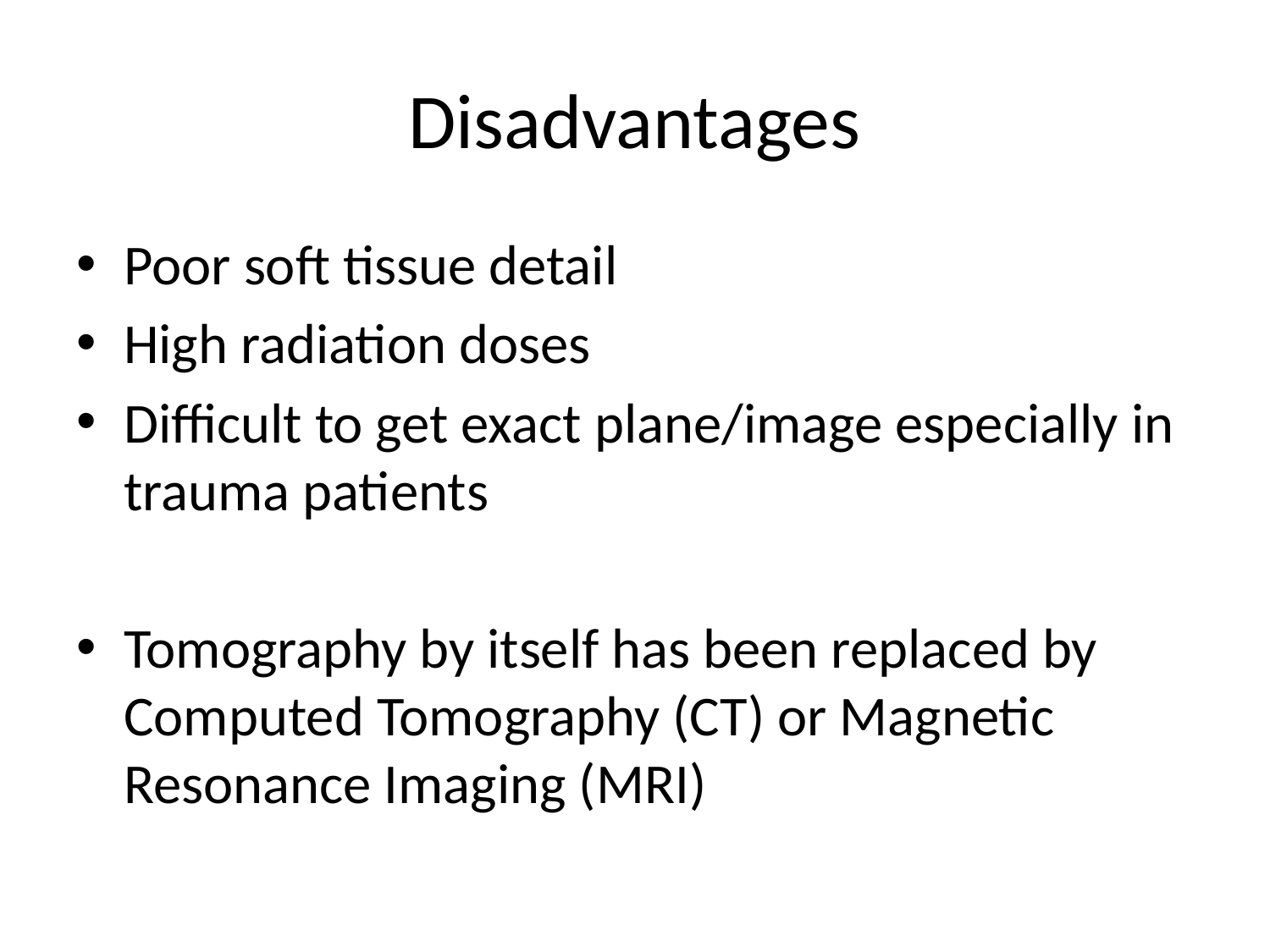

# Disadvantages
Poor soft tissue detail
High radiation doses
Difficult to get exact plane/image especially in trauma patients

Tomography by itself has been replaced by Computed Tomography (CT) or Magnetic Resonance Imaging (MRI)